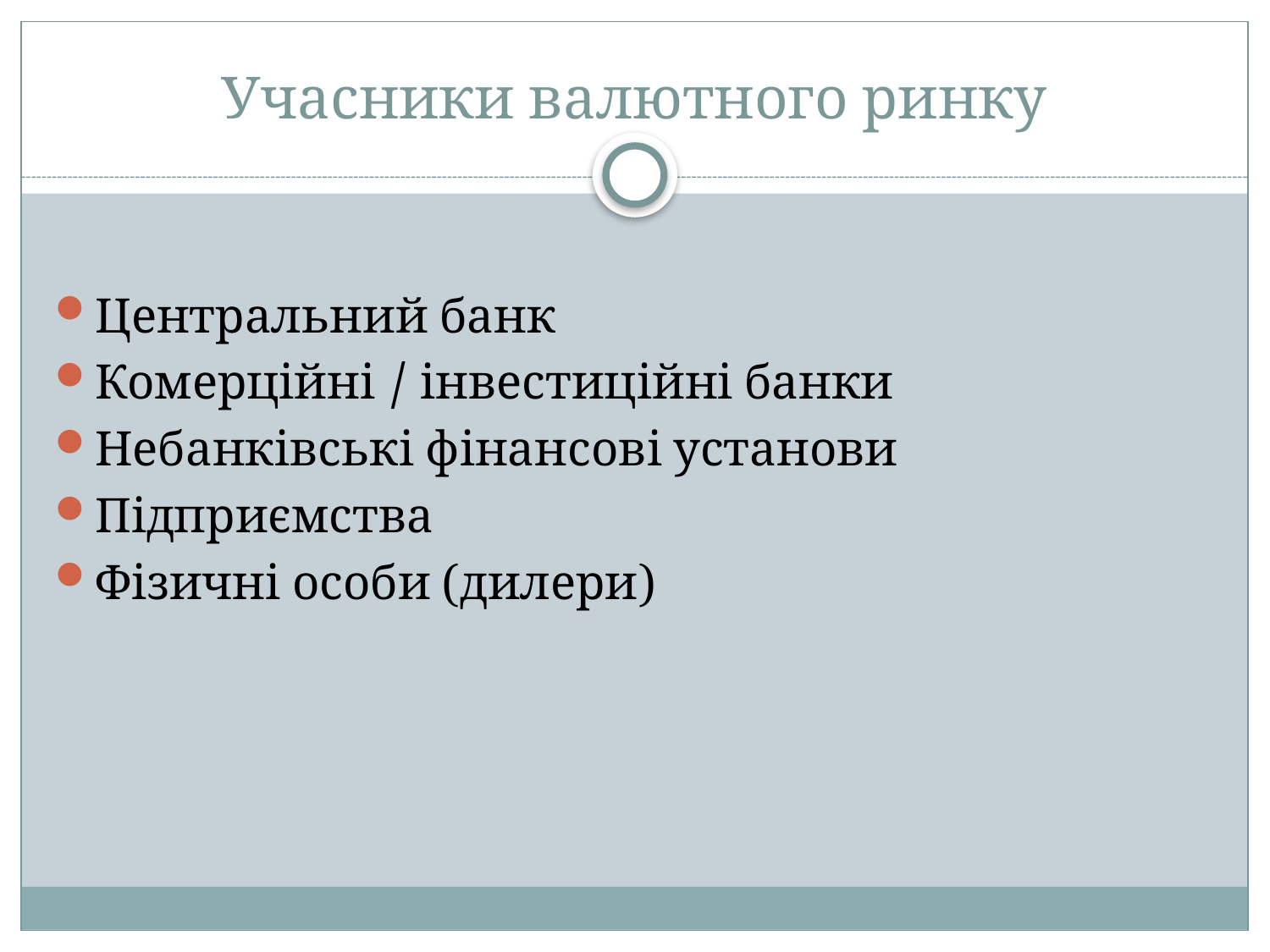

# Учасники валютного ринку

Центральний банк
Комерційні / інвестиційні банки
Небанківські фінансові установи
Підприємства
Фізичні особи (дилери)